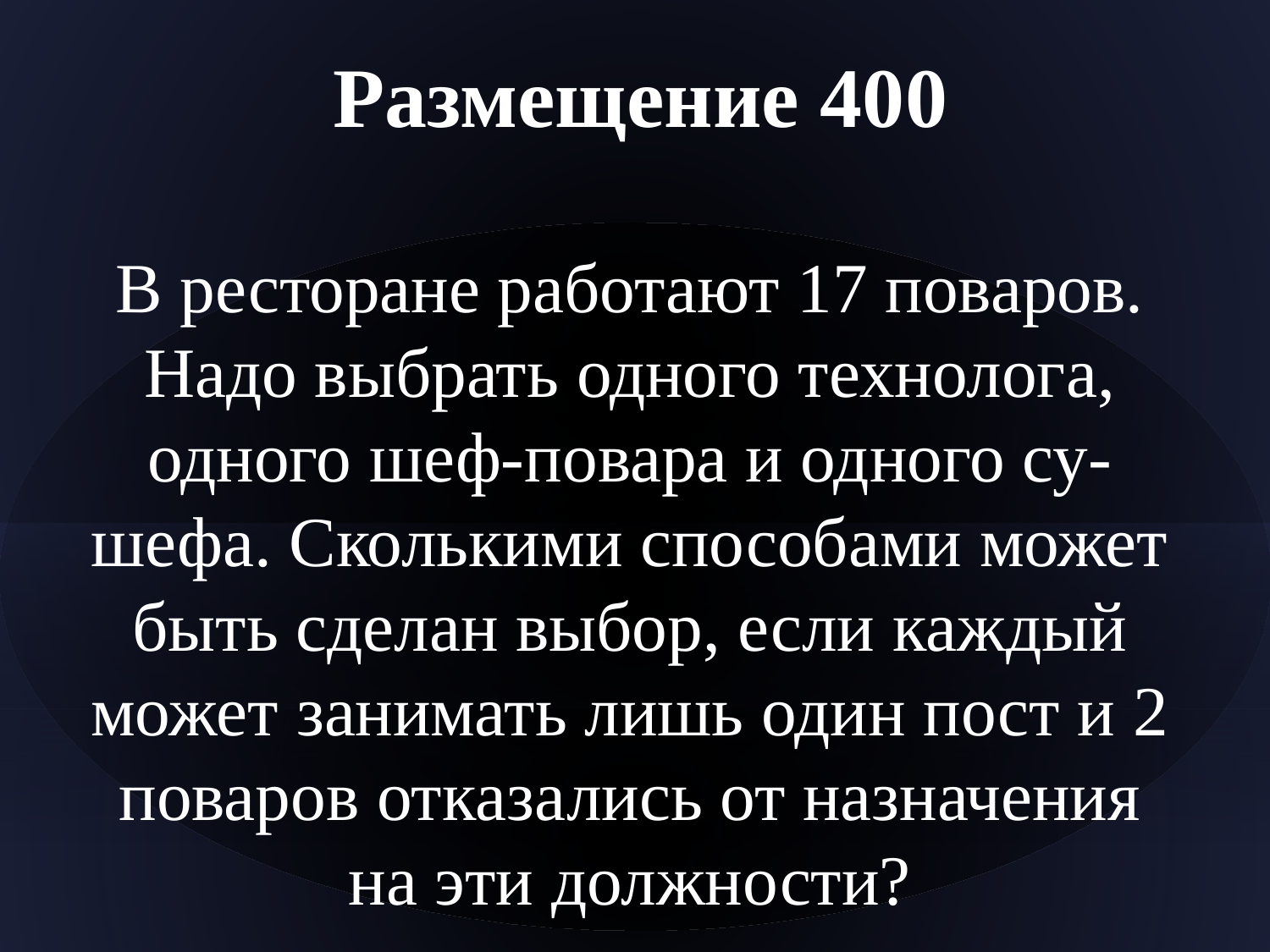

Размещение 400
В ресторане работают 17 поваров. Надо выбрать одного технолога, одного шеф-повара и одного су-шефа. Сколькими способами может быть сделан выбор, если каждый может занимать лишь один пост и 2 поваров отказались от назначения на эти должности?